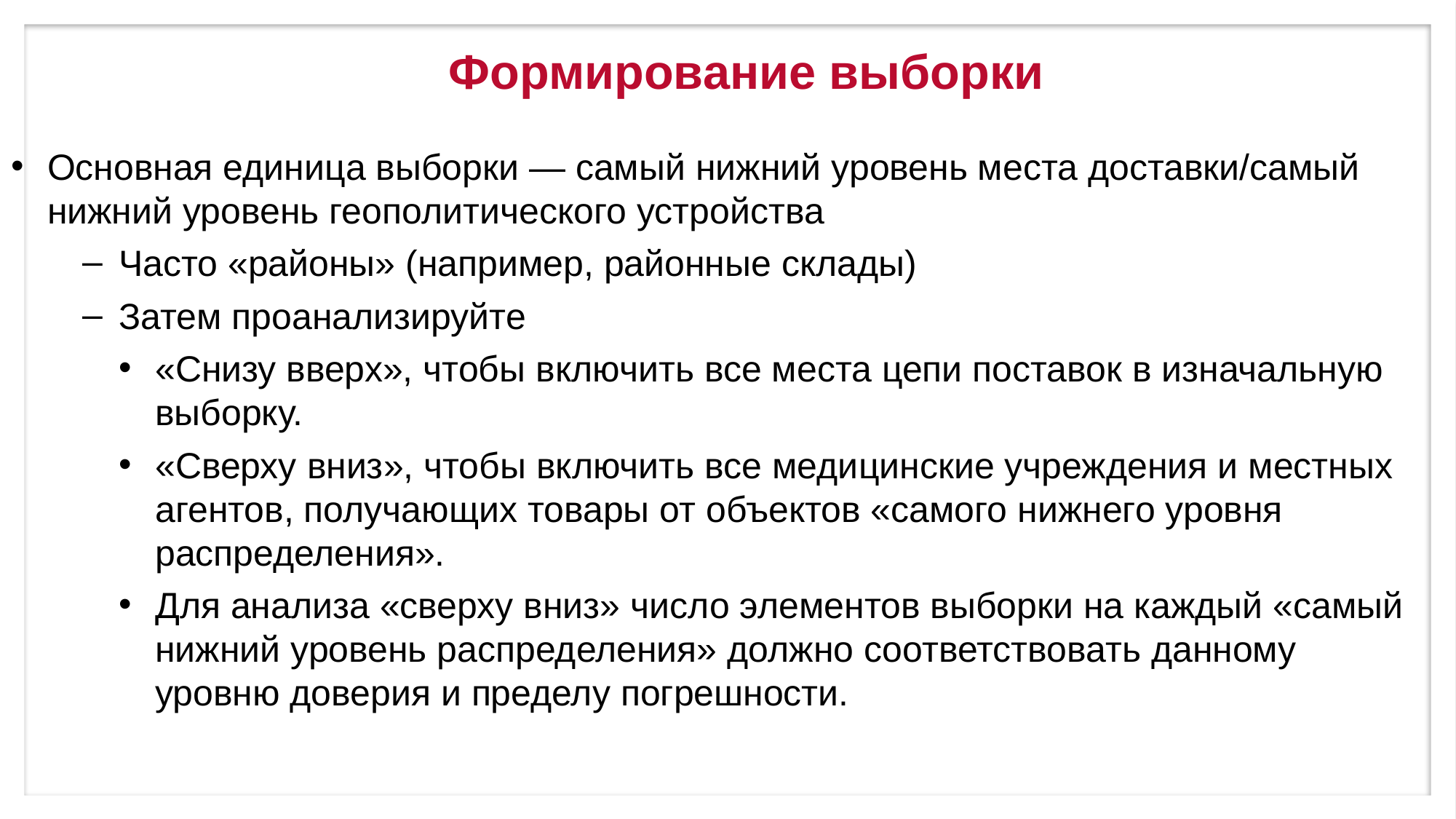

# Формирование выборки
Основная единица выборки — самый нижний уровень места доставки/самый нижний уровень геополитического устройства
Часто «районы» (например, районные склады)
Затем проанализируйте
«Снизу вверх», чтобы включить все места цепи поставок в изначальную выборку.
«Сверху вниз», чтобы включить все медицинские учреждения и местных агентов, получающих товары от объектов «самого нижнего уровня распределения».
Для анализа «сверху вниз» число элементов выборки на каждый «самый нижний уровень распределения» должно соответствовать данному уровню доверия и пределу погрешности.